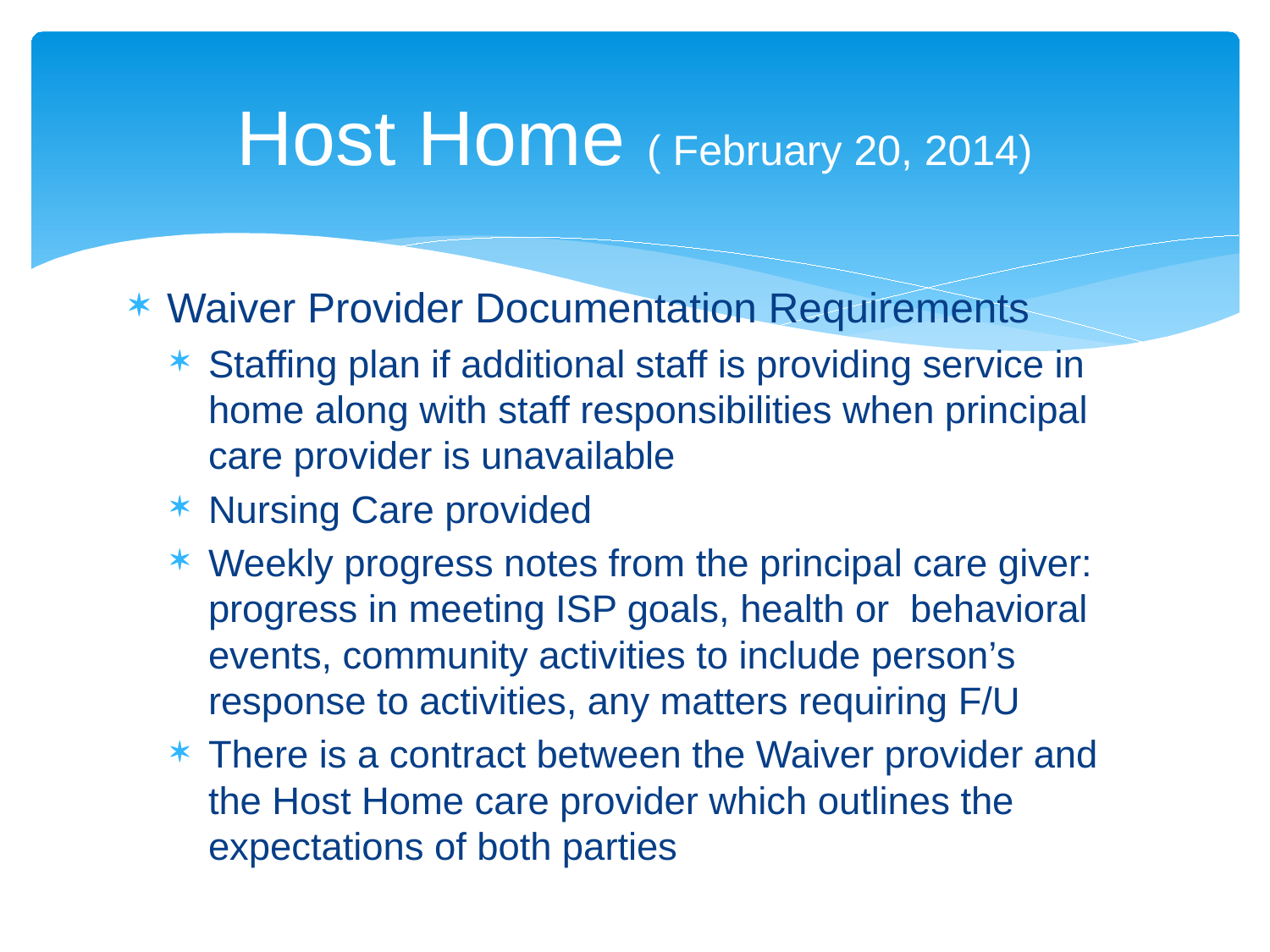

# Host Home ( February 20, 2014)
Waiver Provider Documentation Requirements
Staffing plan if additional staff is providing service in home along with staff responsibilities when principal care provider is unavailable
Nursing Care provided
Weekly progress notes from the principal care giver: progress in meeting ISP goals, health or  behavioral events, community activities to include person’s response to activities, any matters requiring F/U
There is a contract between the Waiver provider and the Host Home care provider which outlines the expectations of both parties